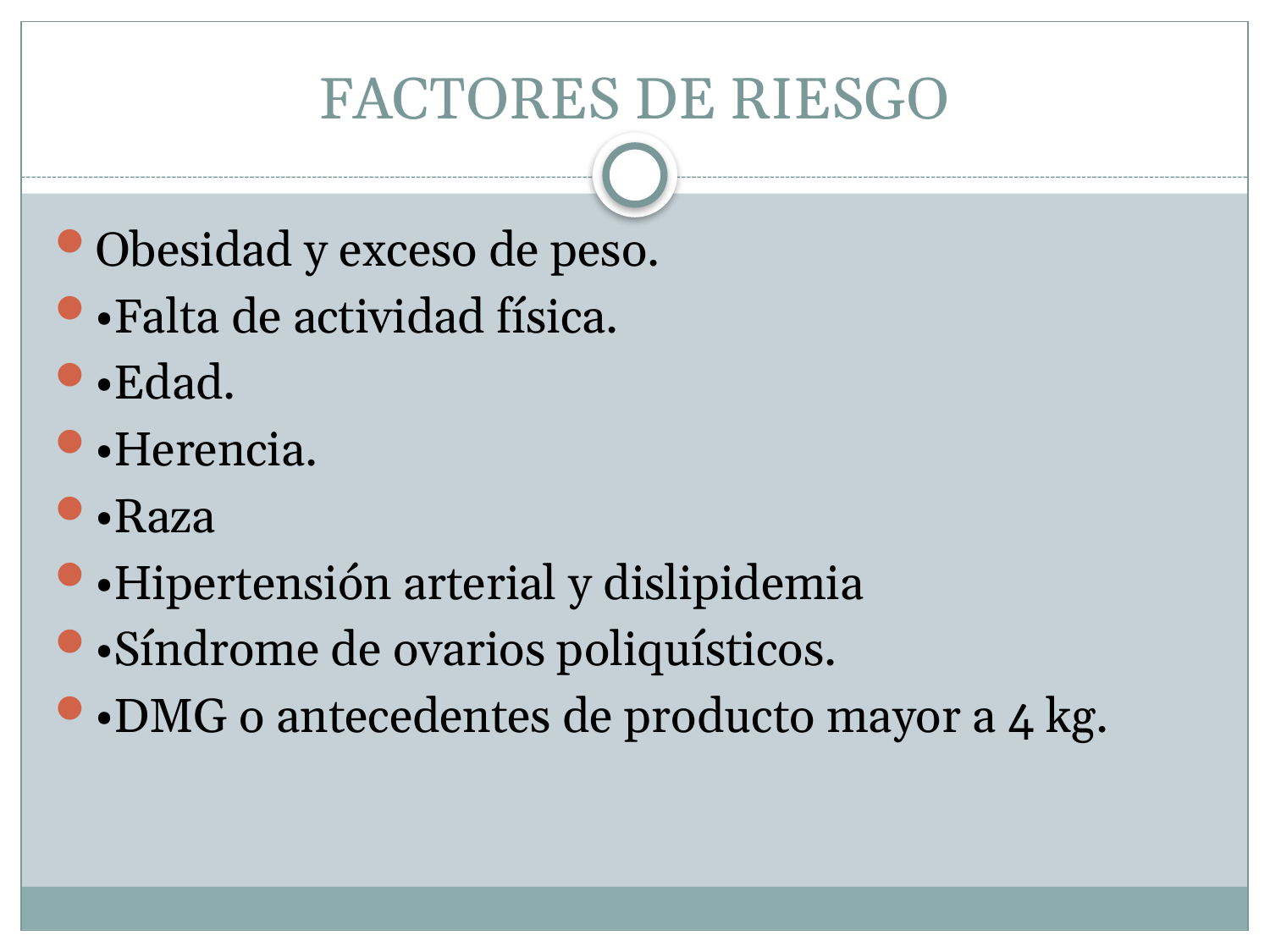

# FACTORES DE RIESGO
Obesidad y exceso de peso.
•Falta de actividad física.
•Edad.
•Herencia.
•Raza
•Hipertensión arterial y dislipidemia
•Síndrome de ovarios poliquísticos.
•DMG o antecedentes de producto mayor a 4 kg.